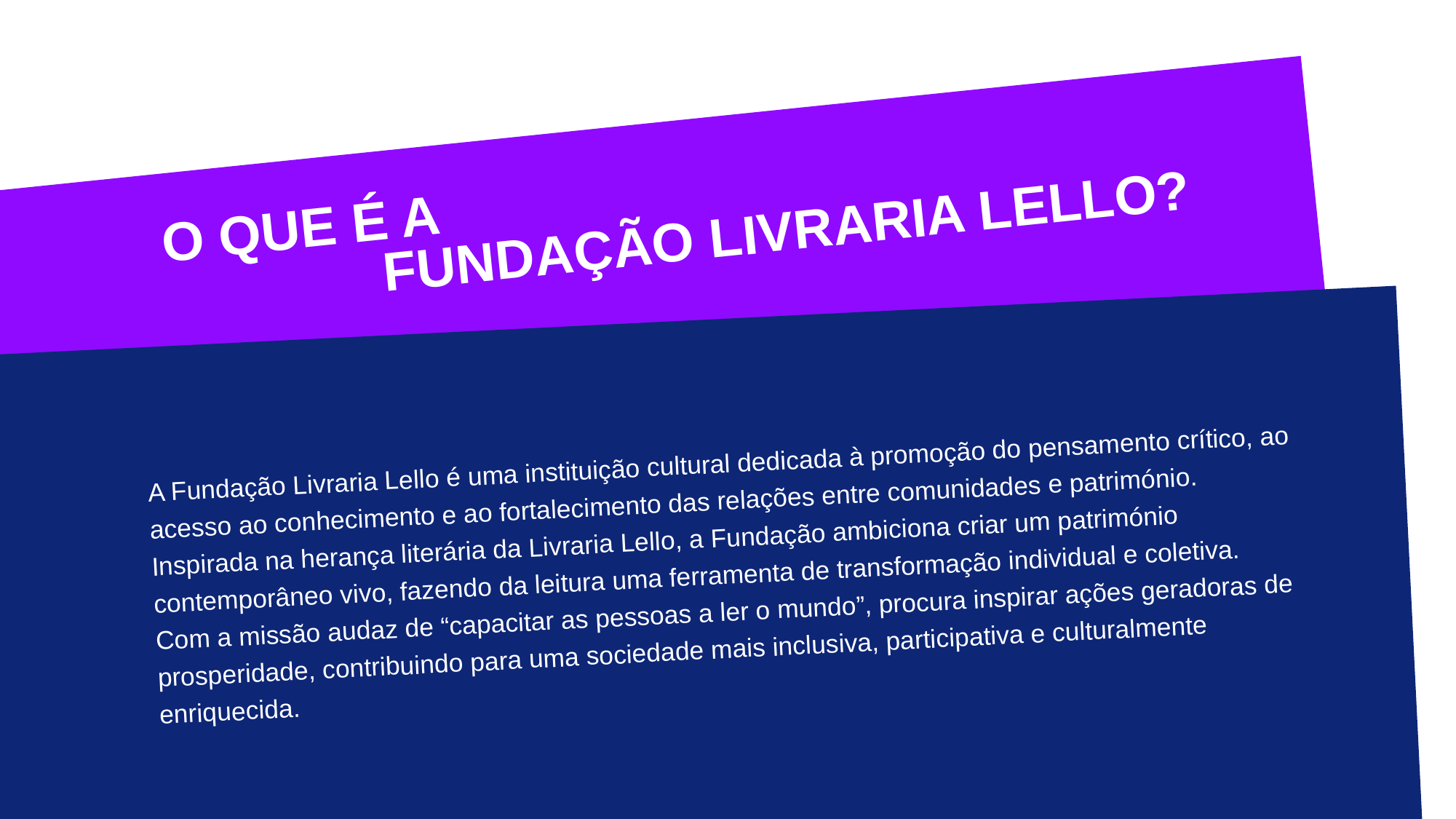

FUNDAÇÃO LIVRARIA LELLO?
O QUE É A

A Fundação Livraria Lello é uma instituição cultural dedicada à promoção do pensamento crítico, ao acesso ao conhecimento e ao fortalecimento das relações entre comunidades e património.
Inspirada na herança literária da Livraria Lello, a Fundação ambiciona criar um património contemporâneo vivo, fazendo da leitura uma ferramenta de transformação individual e coletiva.
Com a missão audaz de “capacitar as pessoas a ler o mundo”, procura inspirar ações geradoras de prosperidade, contribuindo para uma sociedade mais inclusiva, participativa e culturalmente enriquecida.